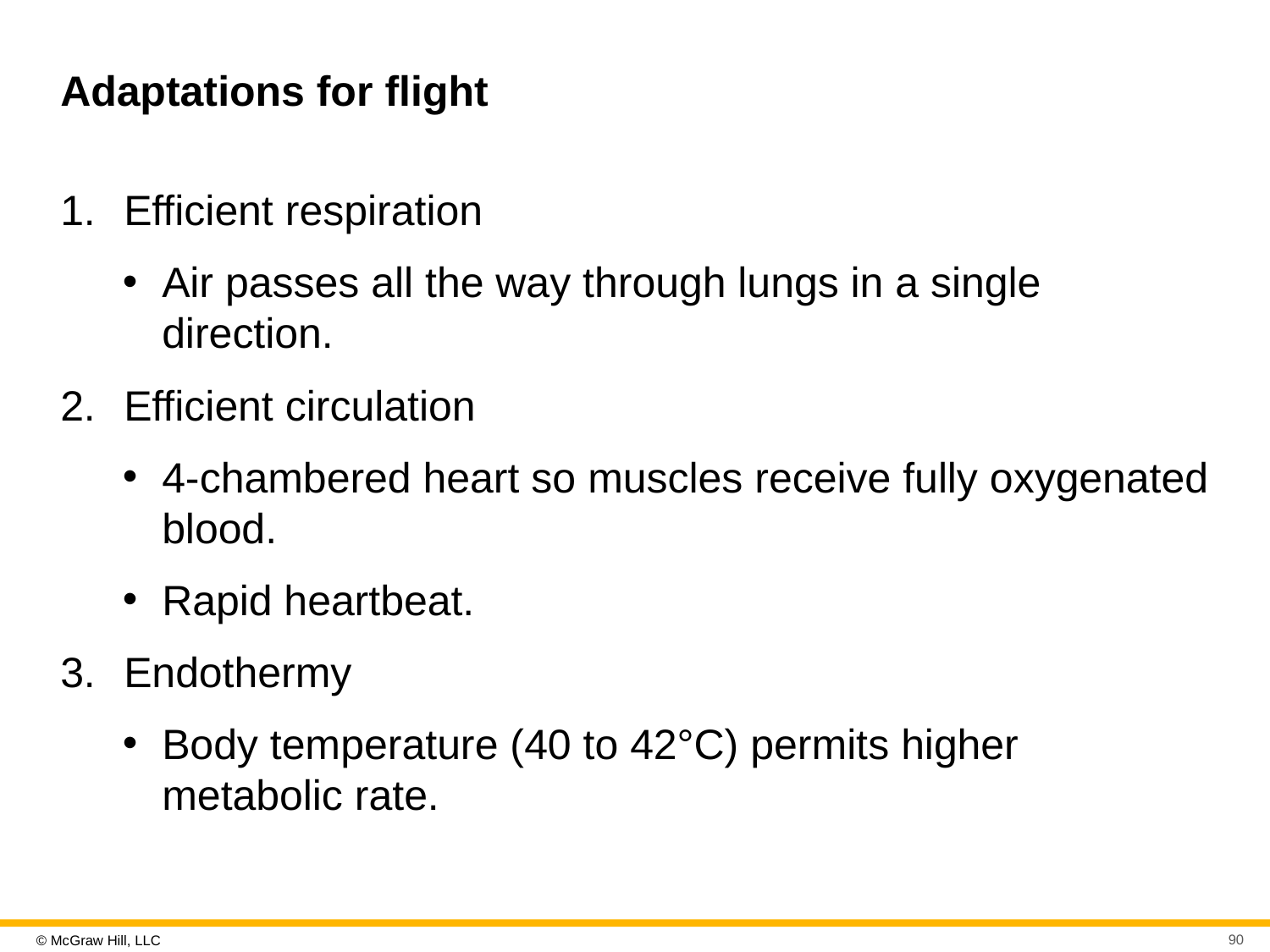

# Adaptations for flight
Efficient respiration
Air passes all the way through lungs in a single direction.
Efficient circulation
4-chambered heart so muscles receive fully oxygenated blood.
Rapid heartbeat.
Endothermy
Body temperature (40 to 42°C) permits higher metabolic rate.
90